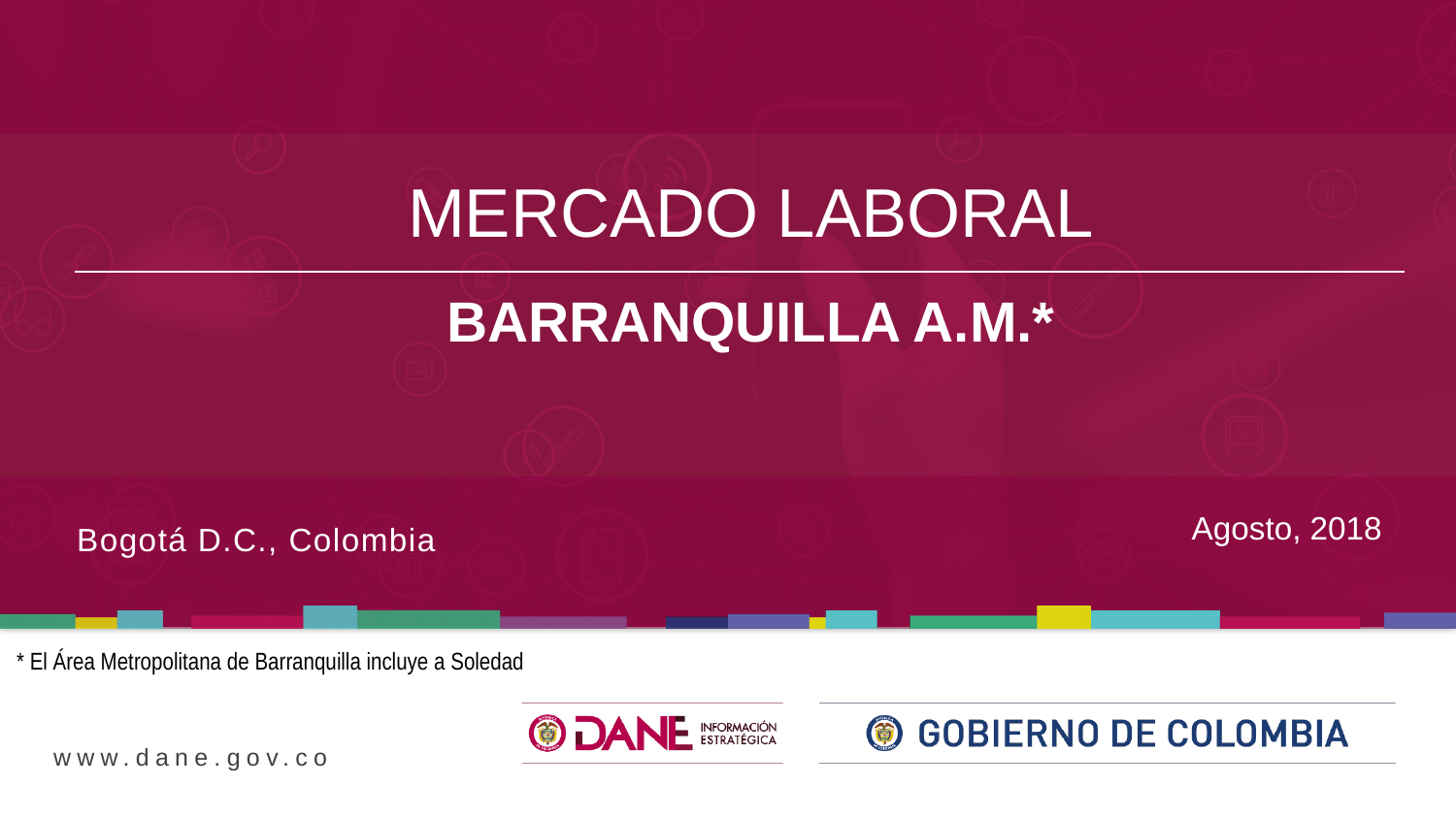

MERCADO LABORAL
BARRANQUILLA A.M.*
Agosto, 2018
Bogotá D.C., Colombia
* El Área Metropolitana de Barranquilla incluye a Soledad